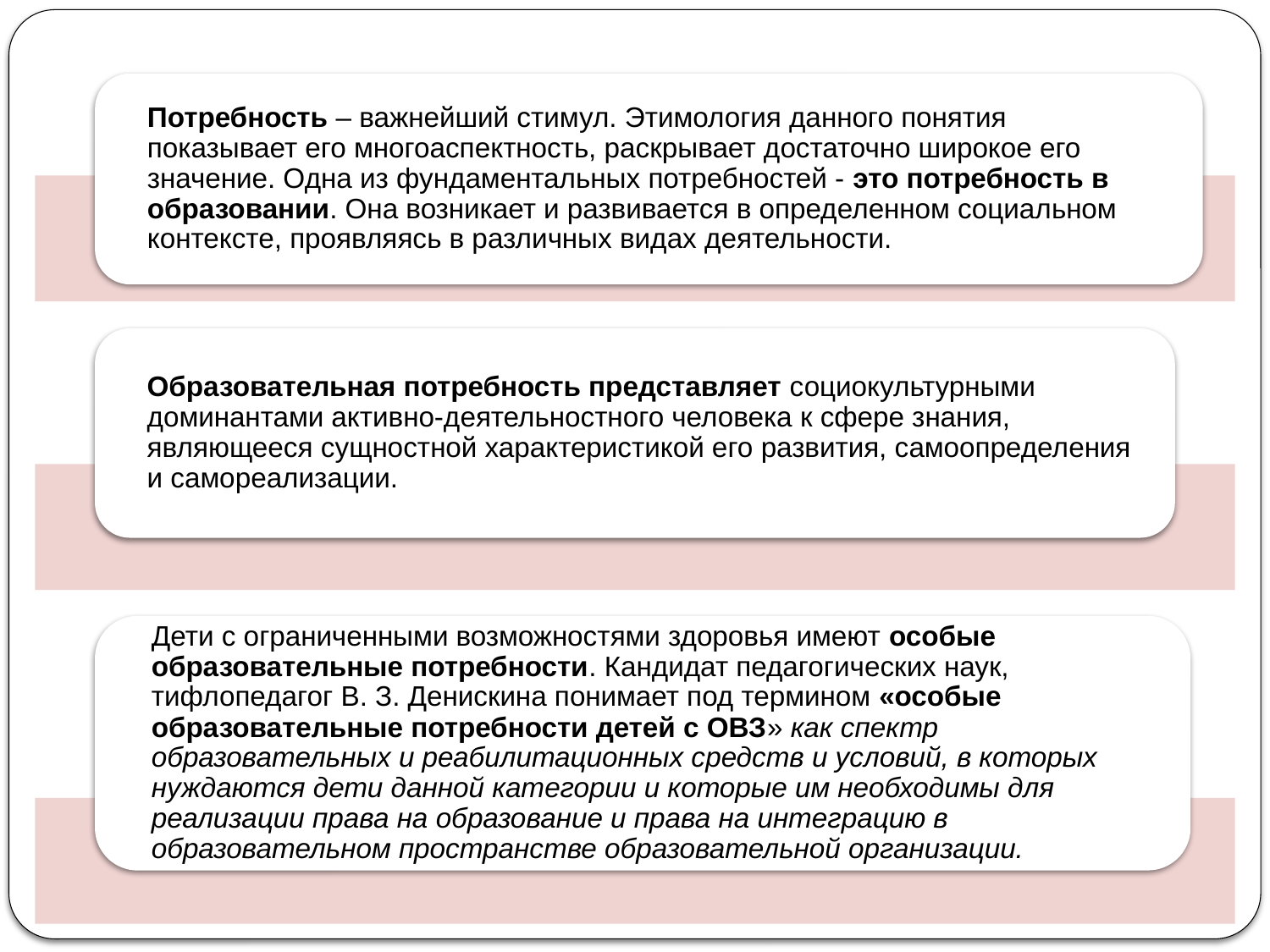

Потребность – важнейший стимул. Этимология данного понятия показывает его многоаспектность, раскрывает достаточно широкое его значение. Одна из фундаментальных потребностей - это потребность в образовании. Она возникает и развивается в определенном социальном контексте, проявляясь в различных видах деятельности.
Образовательная потребность представляет социокультурными доминантами активно-деятельностного человека к сфере знания, являющееся сущностной характеристикой его развития, самоопределения и самореализации.
Дети с ограниченными возможностями здоровья имеют особые образовательные потребности. Кандидат педагогических наук, тифлопедагог В. З. Денискина понимает под термином «особые образовательные потребности детей с ОВЗ» как спектр образовательных и реабилитационных средств и условий, в которых нуждаются дети данной категории и которые им необходимы для реализации права на образование и права на интеграцию в образовательном пространстве образовательной организации.